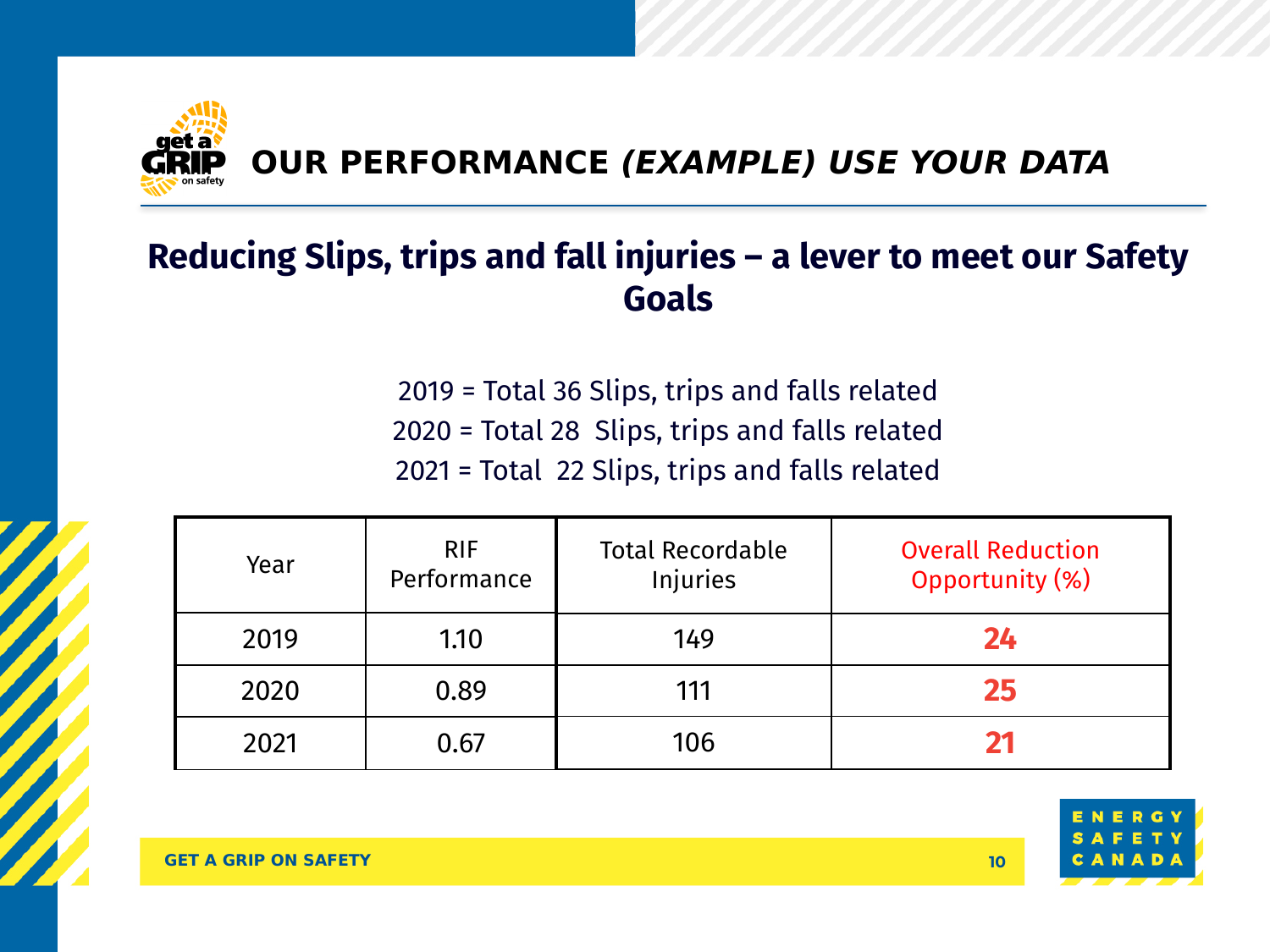

# Our Performance (EXAMPLE) Use Your Data
Reducing Slips, trips and fall injuries – a lever to meet our Safety Goals

2019 = Total 36 Slips, trips and falls related
2020 = Total 28  Slips, trips and falls related
2021 = Total  22 Slips, trips and falls related

| Year | RIF Performance |
| --- | --- |
| 2019 | 1.10 |
| 2020 | 0.89 |
| 2021 | 0.67 |
| Total Recordable Injuries | Overall Reduction Opportunity (%) |
| --- | --- |
| 149 | 24 |
| 111 | 25 |
| 106 | 21 |
Get a grip on safety
10